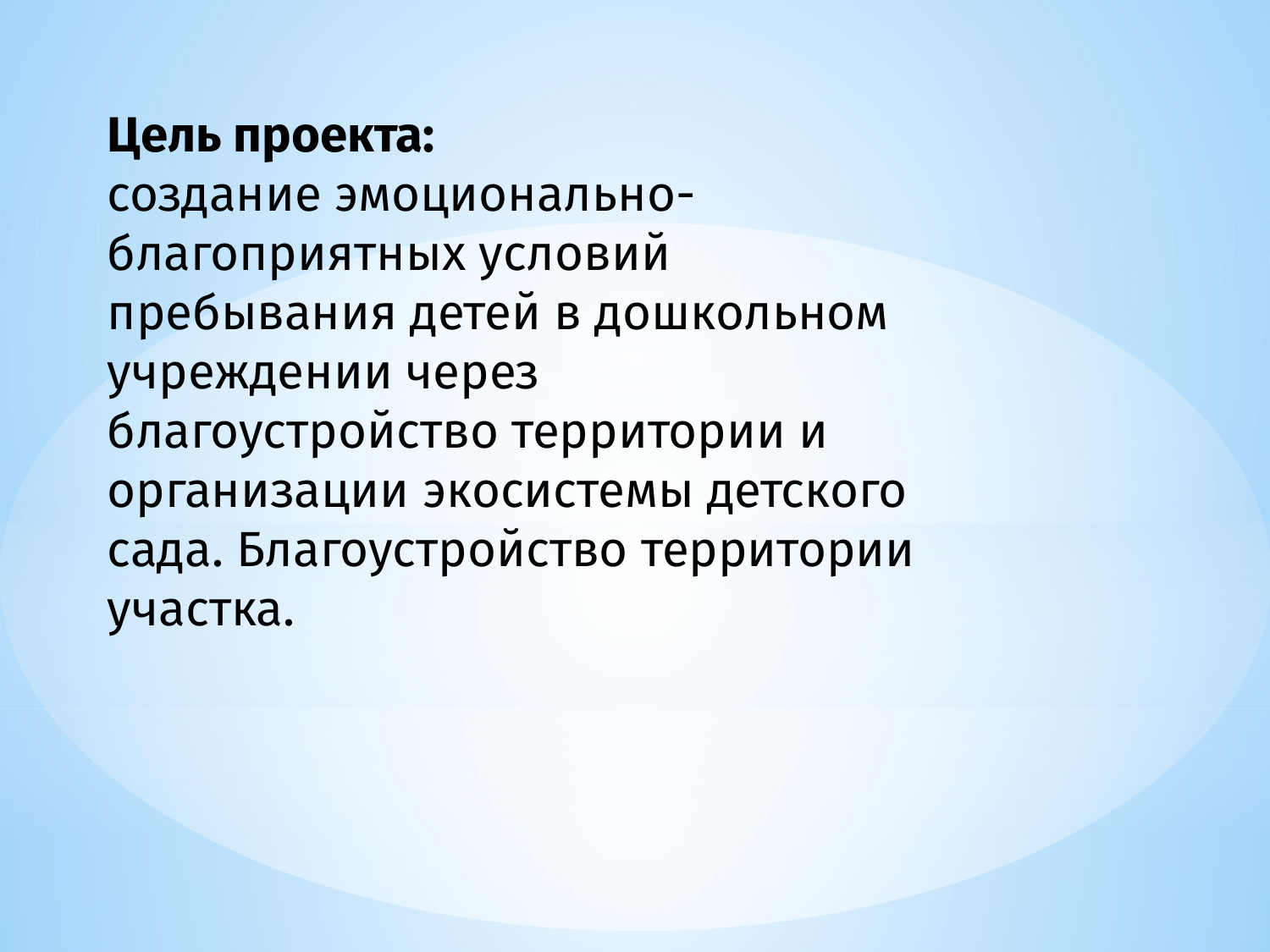

Цель проекта:
создание эмоционально-благоприятных условий пребывания детей в дошкольном учреждении через благоустройство территории и организации экосистемы детского сада. Благоустройство территории  участка.